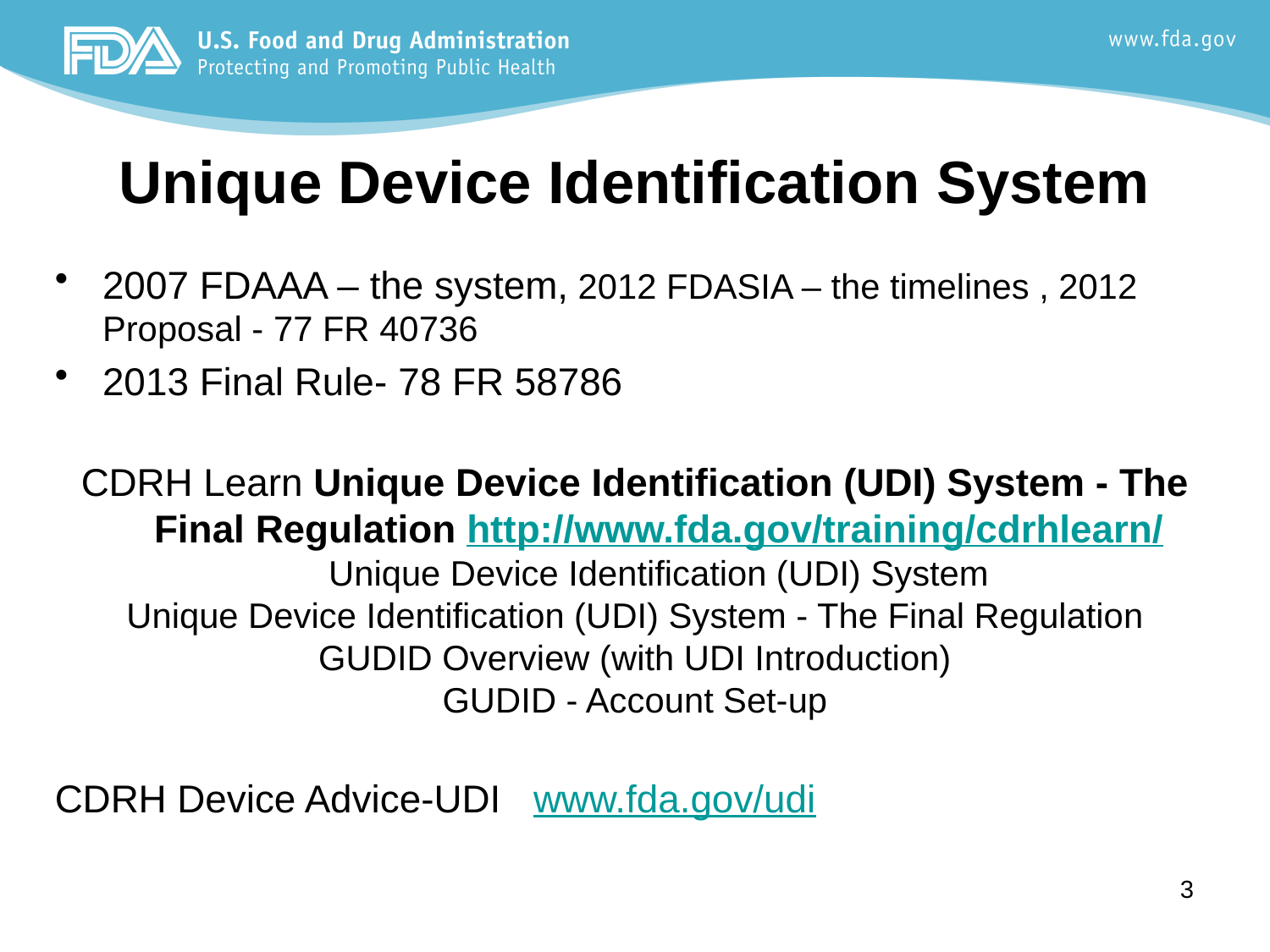

Unique Device Identification System
2007 FDAAA – the system, 2012 FDASIA – the timelines , 2012 Proposal - 77 FR 40736
2013 Final Rule- 78 FR 58786

CDRH Learn Unique Device Identification (UDI) System - The Final Regulation http://www.fda.gov/training/cdrhlearn/
Unique Device Identification (UDI) System
Unique Device Identification (UDI) System - The Final Regulation
GUDID Overview (with UDI Introduction)
GUDID - Account Set-up
CDRH Device Advice-UDI   www.fda.gov/udi

3